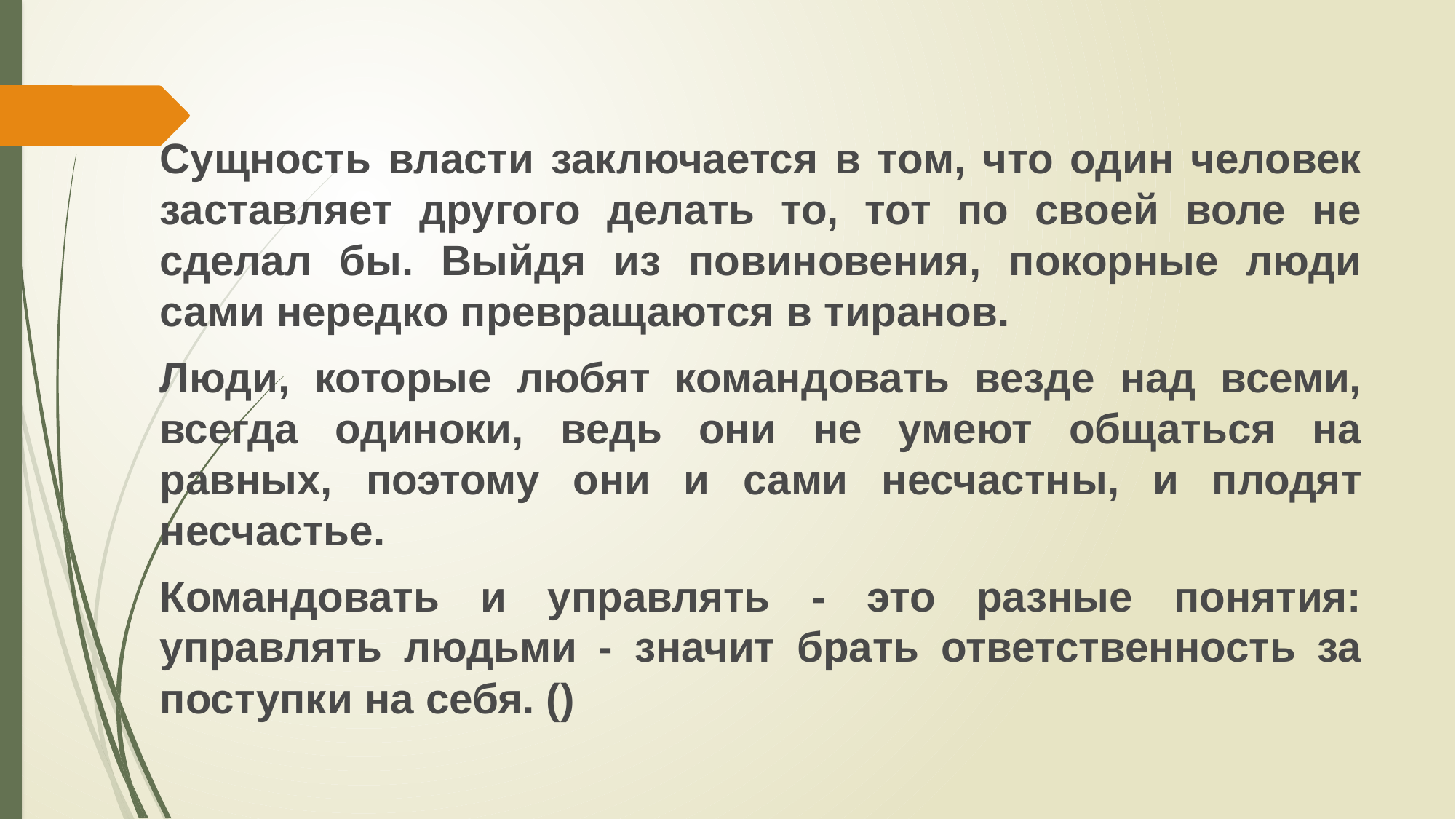

Сущность власти заключается в том, что один человек заставляет другого делать то, тот по своей воле не сделал бы. Выйдя из повиновения, покорные люди сами нередко превращаются в тиранов.
Люди, которые любят командовать везде над всеми, всегда одиноки, ведь они не умеют общаться на равных, поэтому они и сами несчастны, и плодят несчастье.
Командовать и управлять - это разные понятия: управлять людьми - значит брать ответственность за поступки на себя. ()